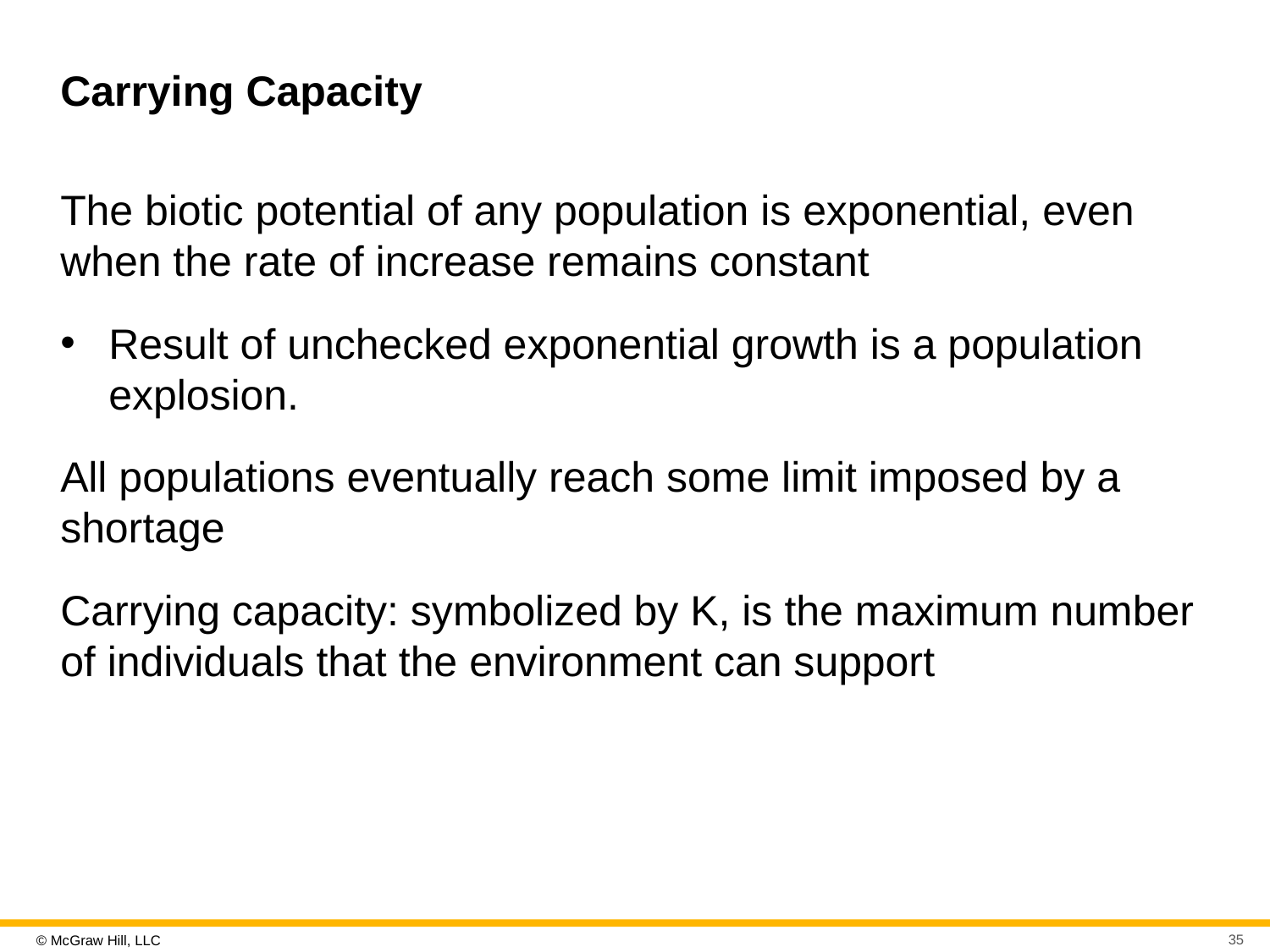

# Carrying Capacity
The biotic potential of any population is exponential, even when the rate of increase remains constant
Result of unchecked exponential growth is a population explosion.
All populations eventually reach some limit imposed by a shortage
Carrying capacity: symbolized by K, is the maximum number of individuals that the environment can support
35